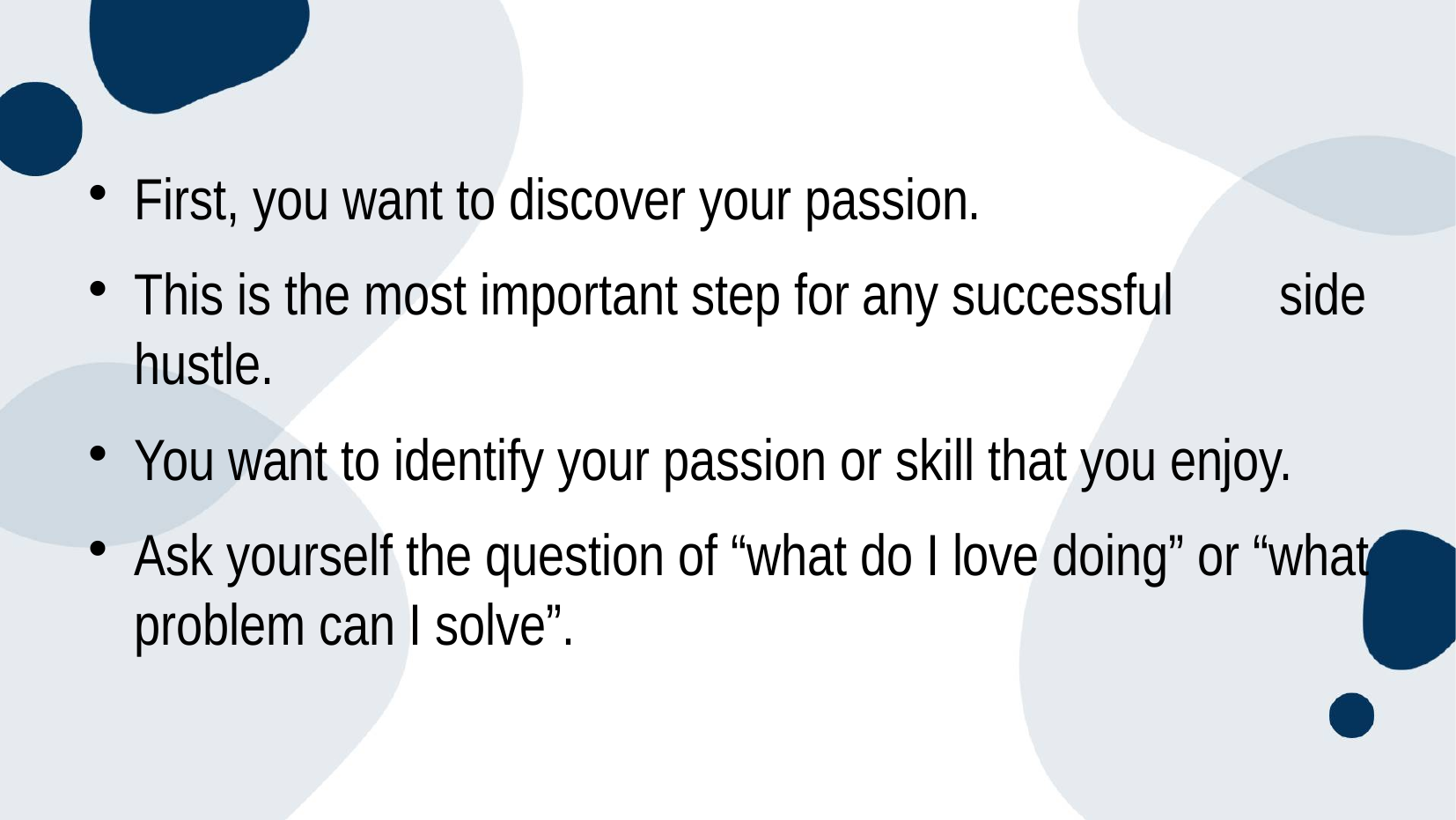

# First, you want to discover your passion.
This is the most important step for any successful        side hustle.
You want to identify your passion or skill that you enjoy.
Ask yourself the question of “what do I love doing” or “what problem can I solve”.